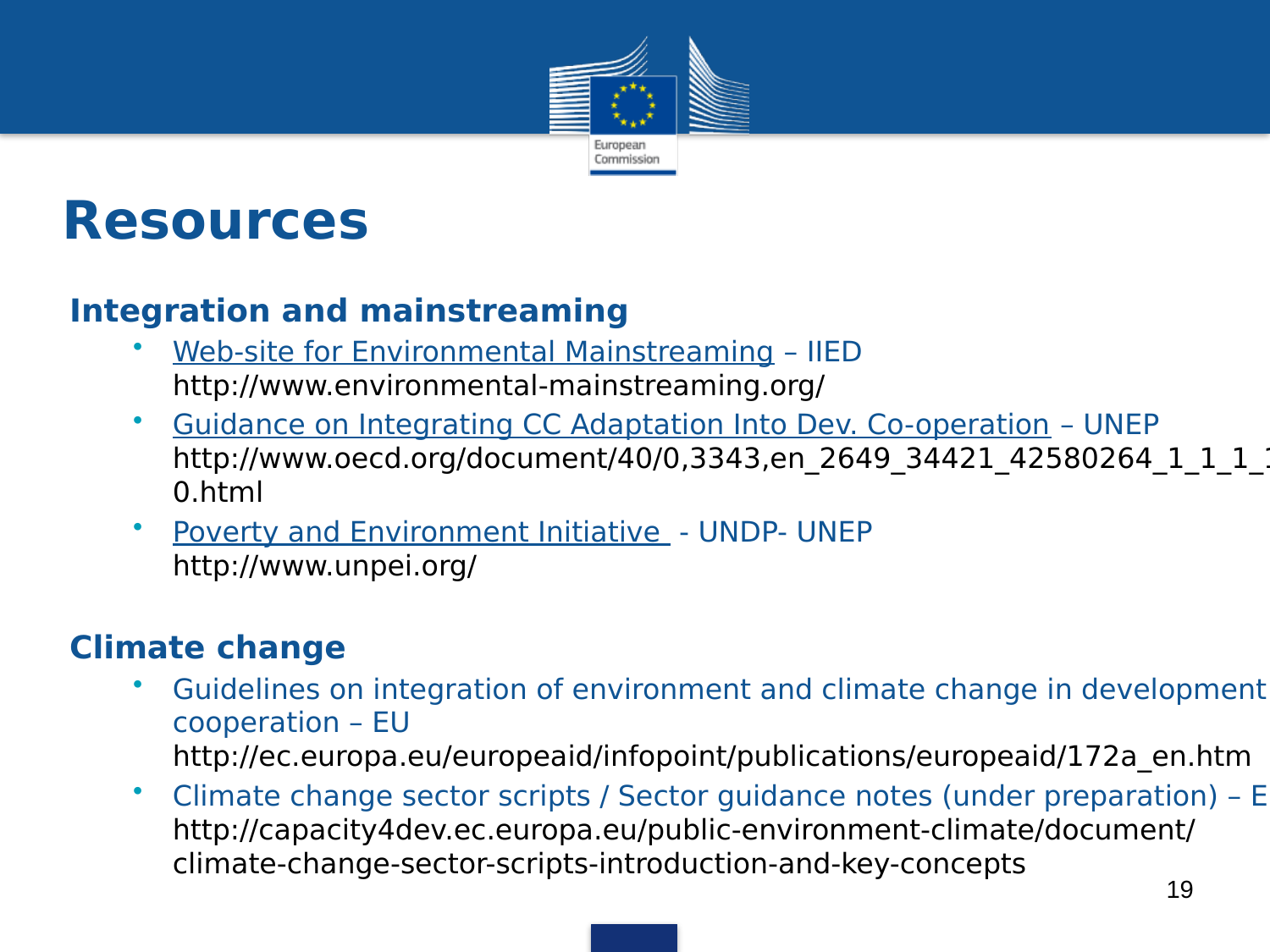

# Resources

Integration and mainstreaming
Web-site for Environmental Mainstreaming – IIED
http://www.environmental-mainstreaming.org/
Guidance on Integrating CC Adaptation Into Dev. Co-operation – UNEP
http://www.oecd.org/document/40/0,3343,en_2649_34421_42580264_1_1_1_1,00.html
Poverty and Environment Initiative  - UNDP- UNEP
http://www.unpei.org/

Climate change
Guidelines on integration of environment and climate change in development cooperation – EU
http://ec.europa.eu/europeaid/infopoint/publications/europeaid/172a_en.htm
Climate change sector scripts / Sector guidance notes (under preparation) – EU
http://capacity4dev.ec.europa.eu/public-environment-climate/document/climate-change-sector-scripts-introduction-and-key-concepts
19